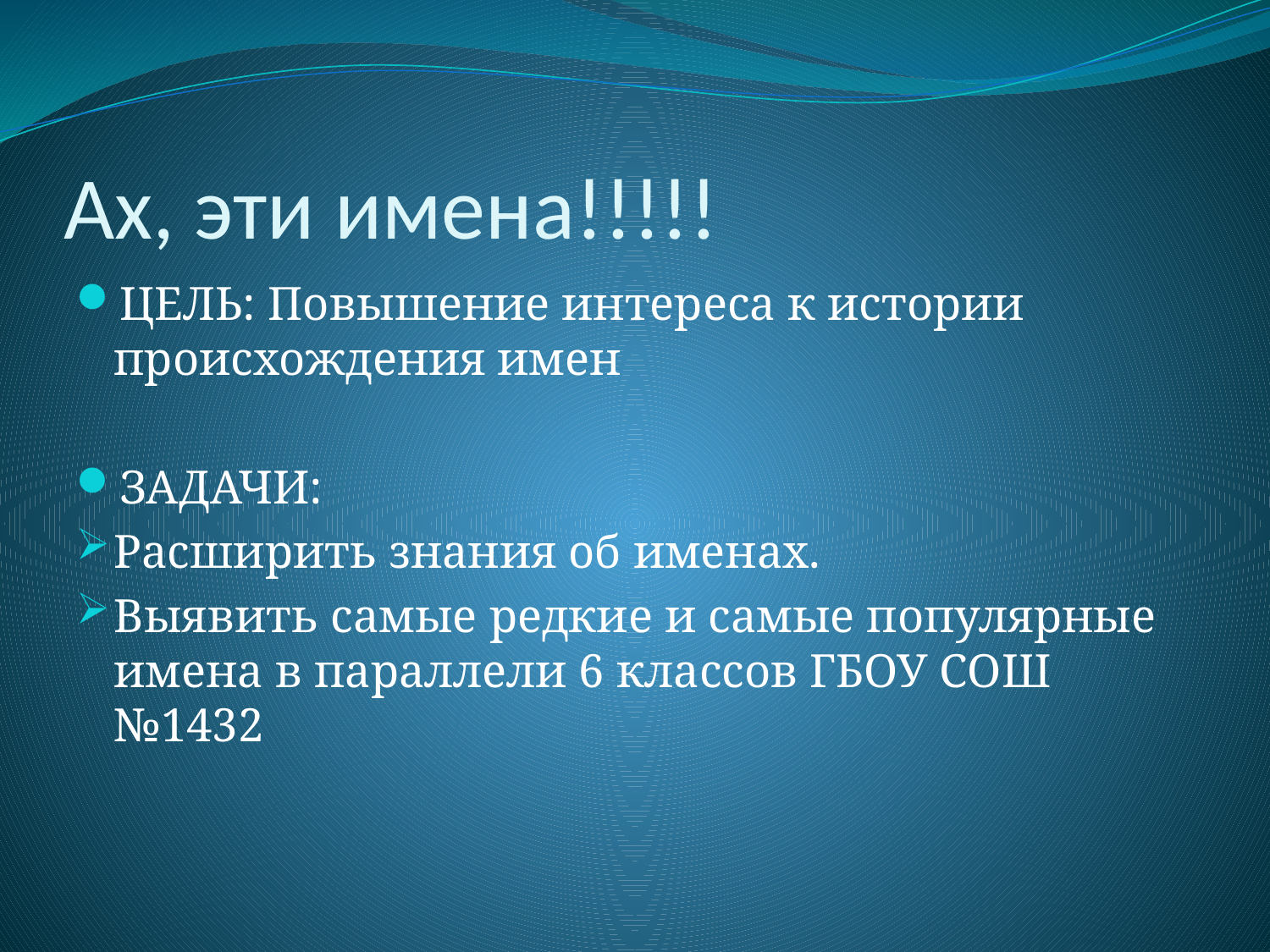

# Ах, эти имена!!!!!
ЦЕЛЬ: Повышение интереса к истории происхождения имен

ЗАДАЧИ:
Расширить знания об именах.
Выявить самые редкие и самые популярные имена в параллели 6 классов ГБОУ СОШ №1432